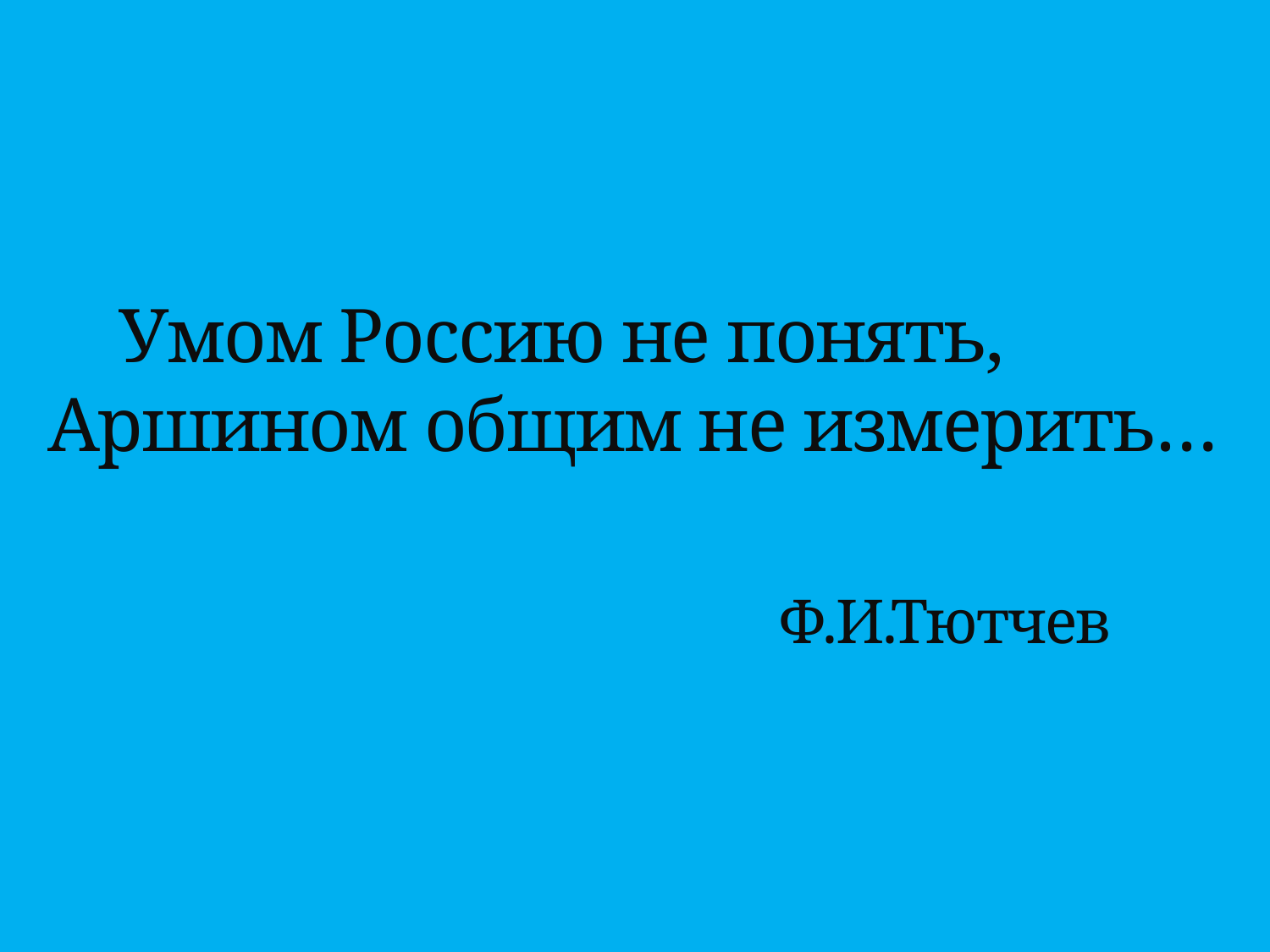

# Умом Россию не понять, Аршином общим не измерить… Ф.И.Тютчев